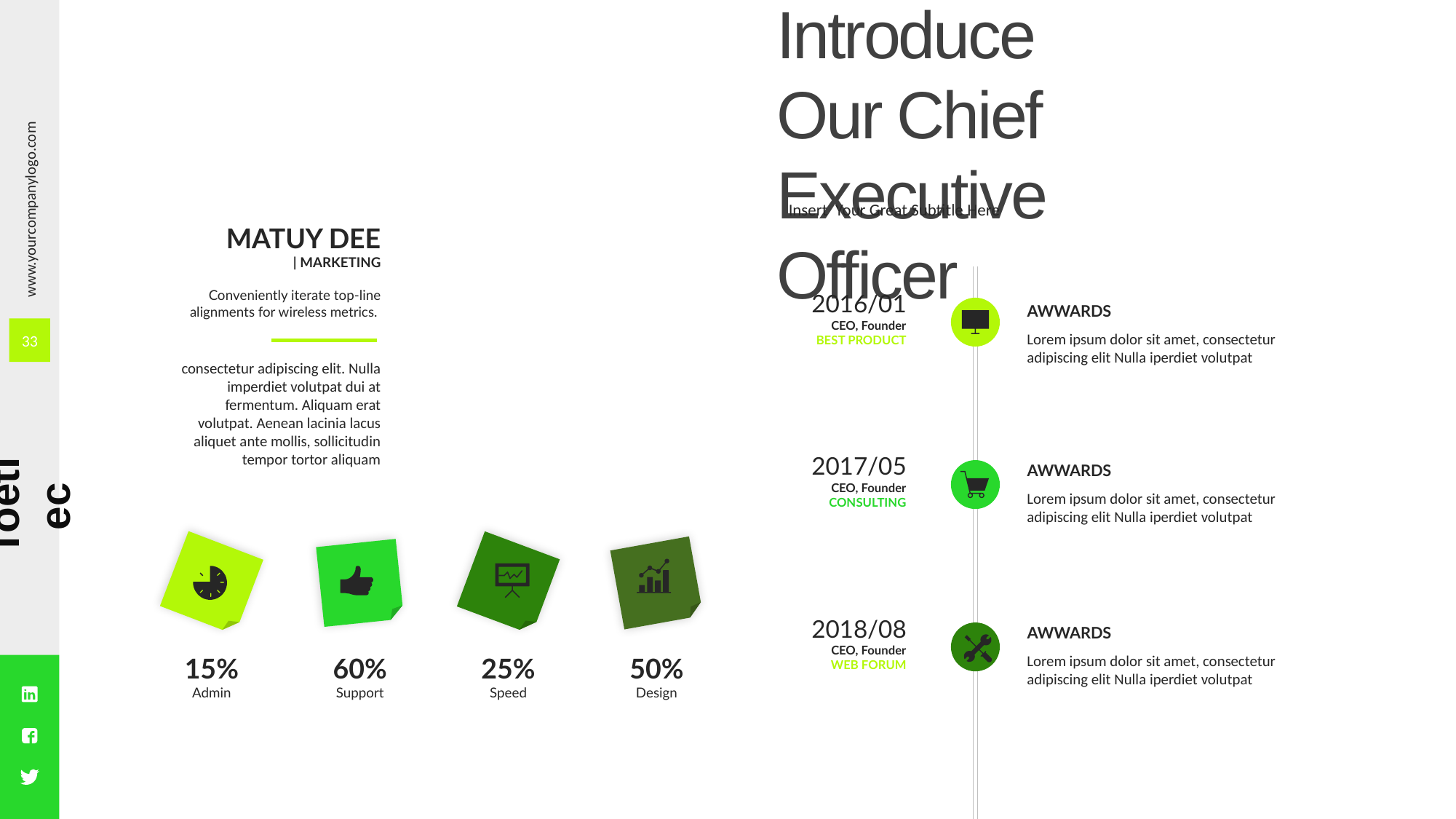

Let’s Introduce Our Chief Executive Officer
Insert  Your Great Subtitle Here
MATUY DEE
| MARKETING

Conveniently iterate top-line alignments for wireless metrics.
2016/01
CEO, Founder
BEST PRODUCT
AWWARDS

33
Lorem ipsum dolor sit amet, consectetur adipiscing elit Nulla iperdiet volutpat
consectetur adipiscing elit. Nulla imperdiet volutpat dui at fermentum. Aliquam erat volutpat. Aenean lacinia lacus aliquet ante mollis, sollicitudin tempor tortor aliquam
2017/05
CEO, Founder
CONSULTING
AWWARDS

Lorem ipsum dolor sit amet, consectetur adipiscing elit Nulla iperdiet volutpat

2018/08
CEO, Founder
WEB FORUM
AWWARDS

15%
Admin
60%
Support
25%
Speed
50%
Design
Lorem ipsum dolor sit amet, consectetur adipiscing elit Nulla iperdiet volutpat